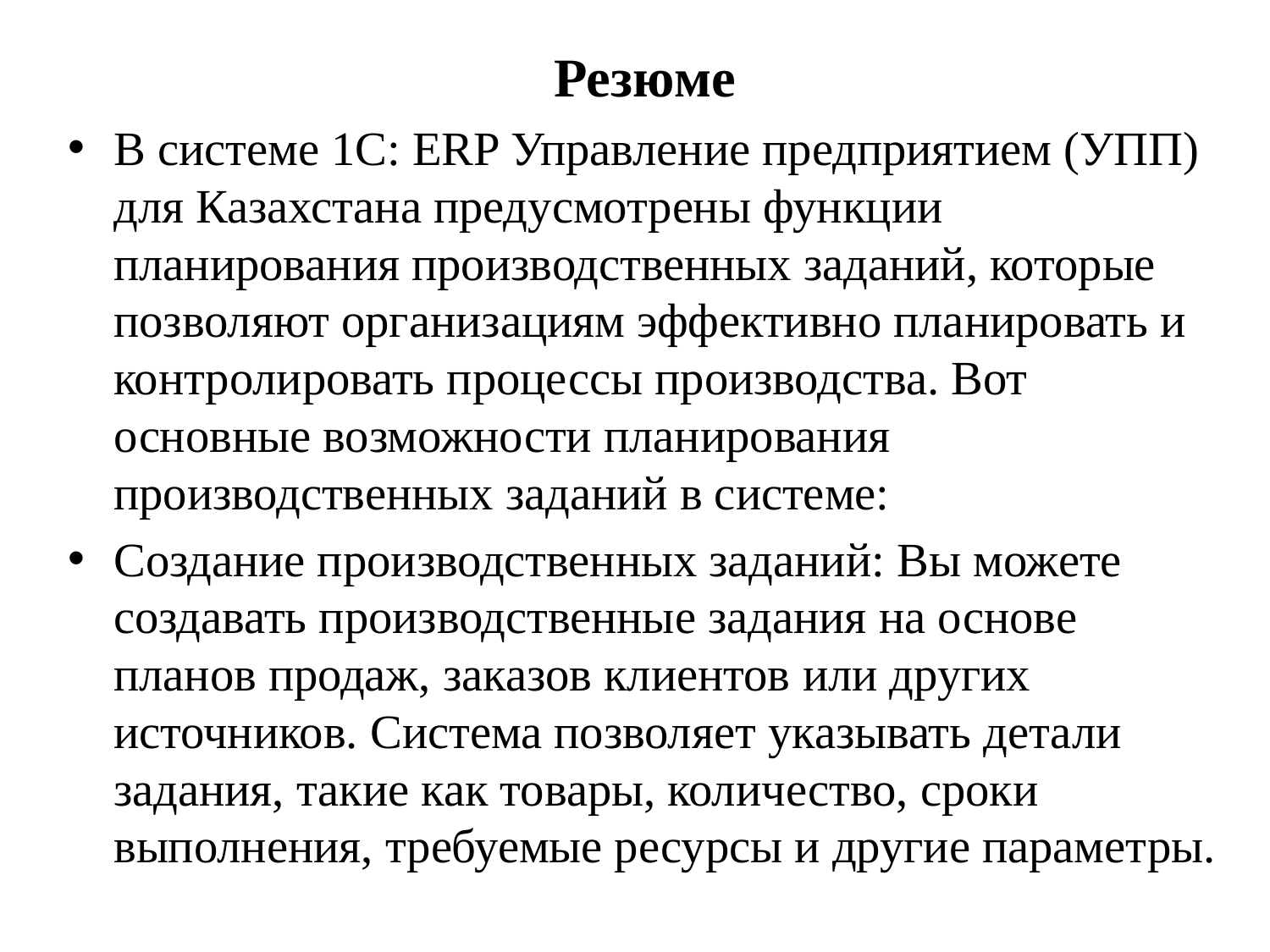

Резюме
В системе 1С: ERP Управление предприятием (УПП) для Казахстана предусмотрены функции планирования производственных заданий, которые позволяют организациям эффективно планировать и контролировать процессы производства. Вот основные возможности планирования производственных заданий в системе:
Создание производственных заданий: Вы можете создавать производственные задания на основе планов продаж, заказов клиентов или других источников. Система позволяет указывать детали задания, такие как товары, количество, сроки выполнения, требуемые ресурсы и другие параметры.